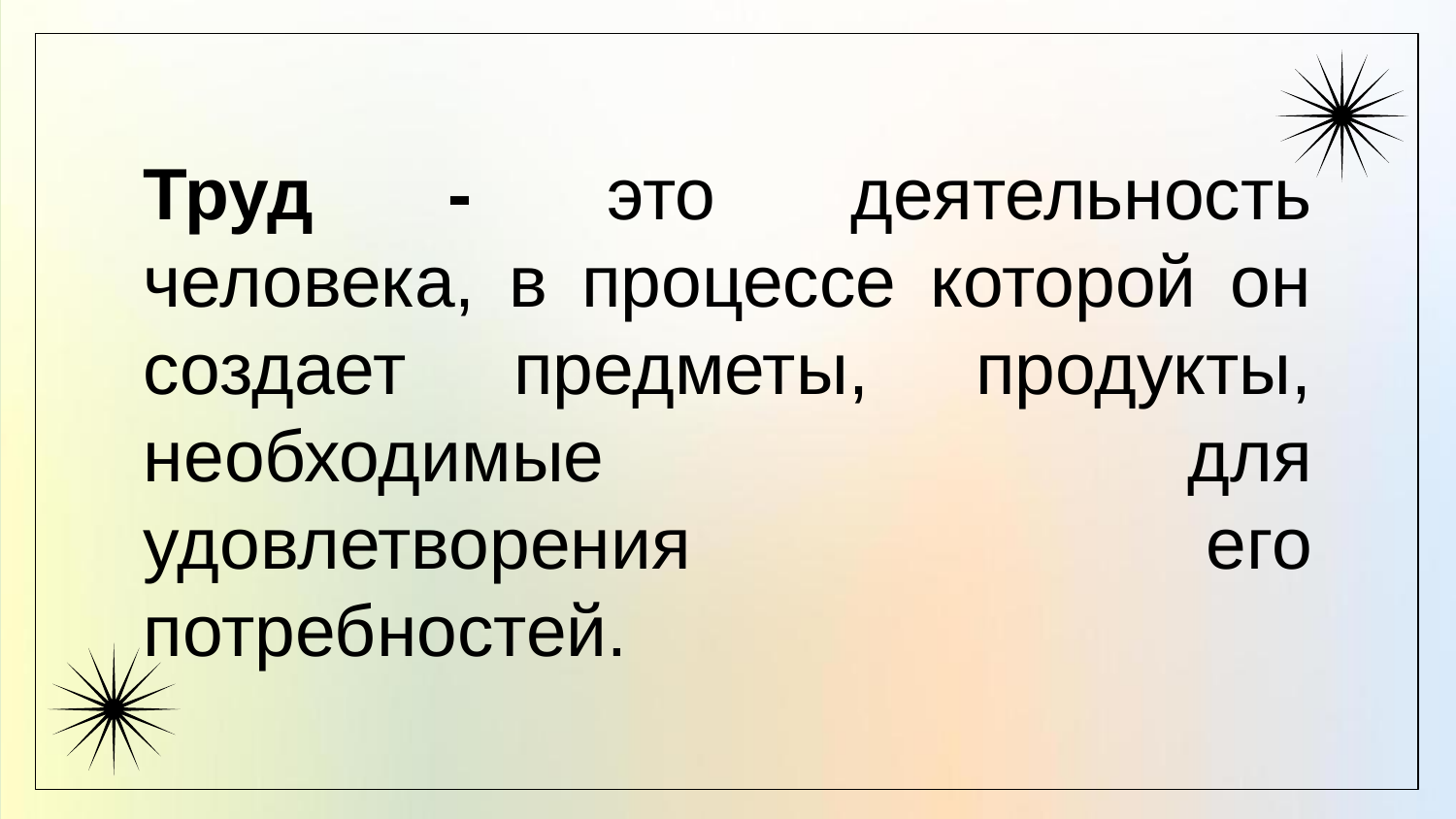

Труд - это деятельность человека, в процессе которой он создает предметы, продукты, необходимые для удовлетворения его потребностей.